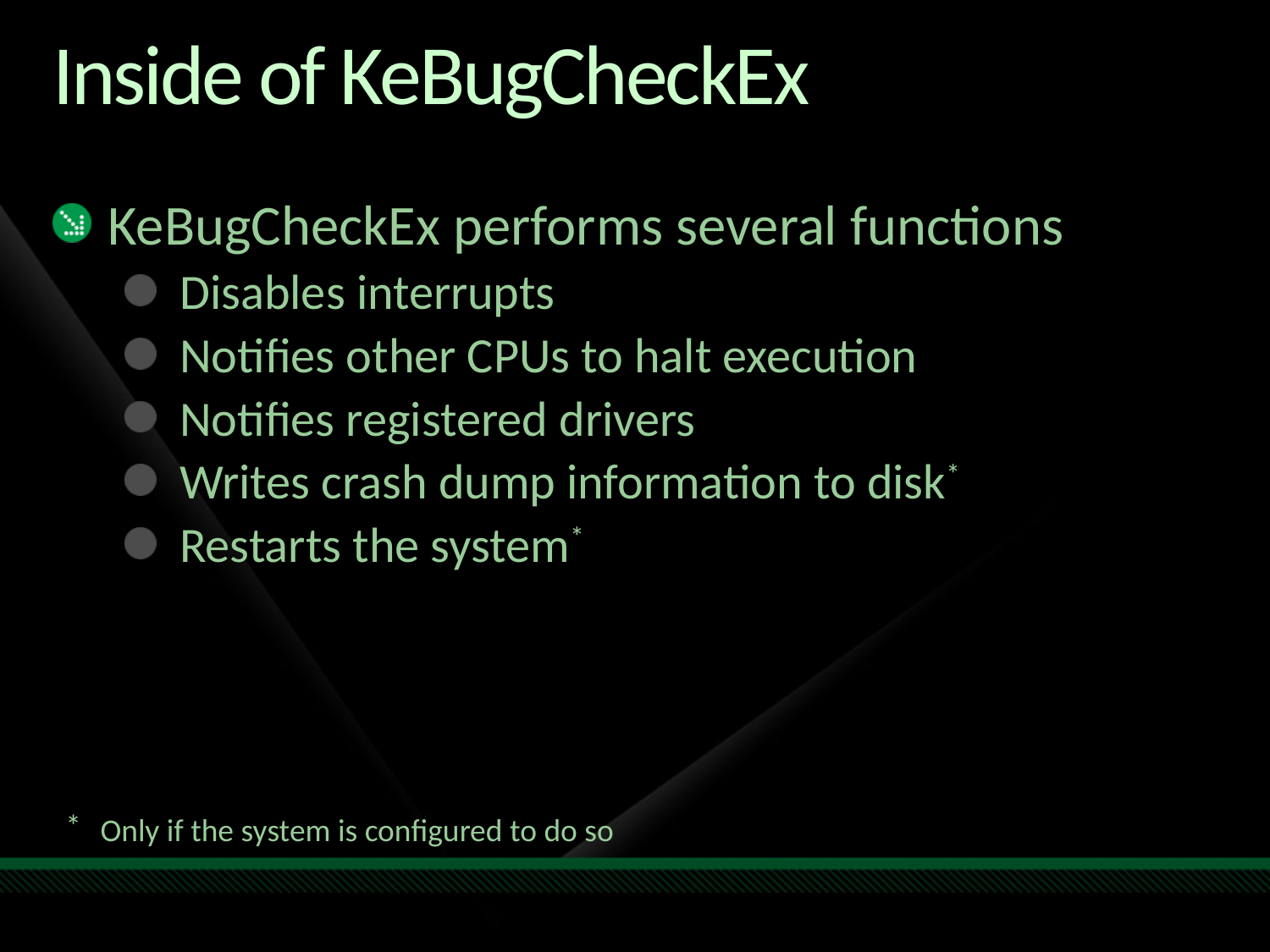

# Inside of KeBugCheckEx
KeBugCheckEx performs several functions
Disables interrupts
Notifies other CPUs to halt execution
Notifies registered drivers
Writes crash dump information to disk*
Restarts the system*
Only if the system is configured to do so